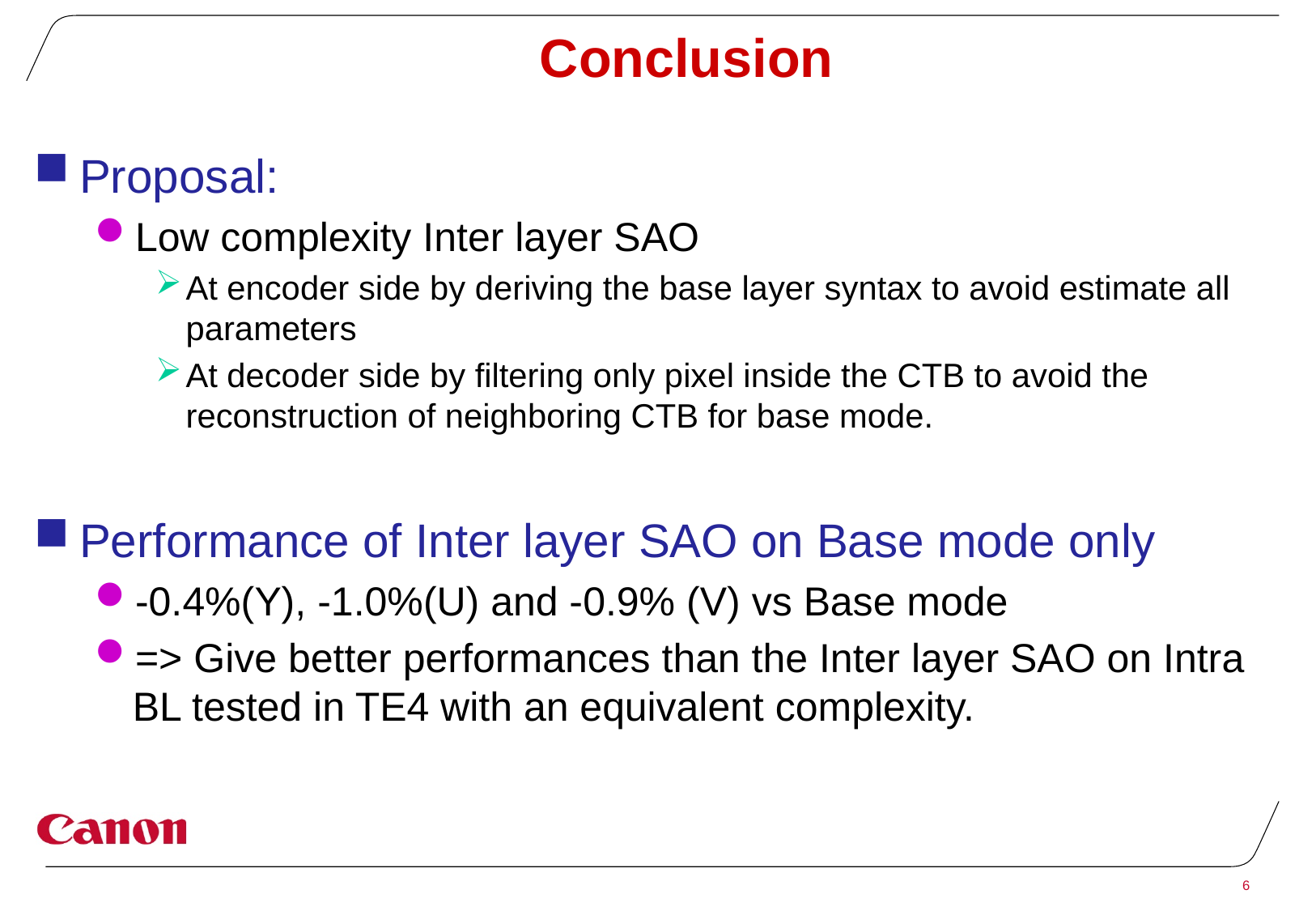

# Conclusion
Proposal:
Low complexity Inter layer SAO
At encoder side by deriving the base layer syntax to avoid estimate all parameters
At decoder side by filtering only pixel inside the CTB to avoid the reconstruction of neighboring CTB for base mode.

Performance of Inter layer SAO on Base mode only
-0.4%(Y), -1.0%(U) and -0.9% (V) vs Base mode
=> Give better performances than the Inter layer SAO on Intra BL tested in TE4 with an equivalent complexity.

6